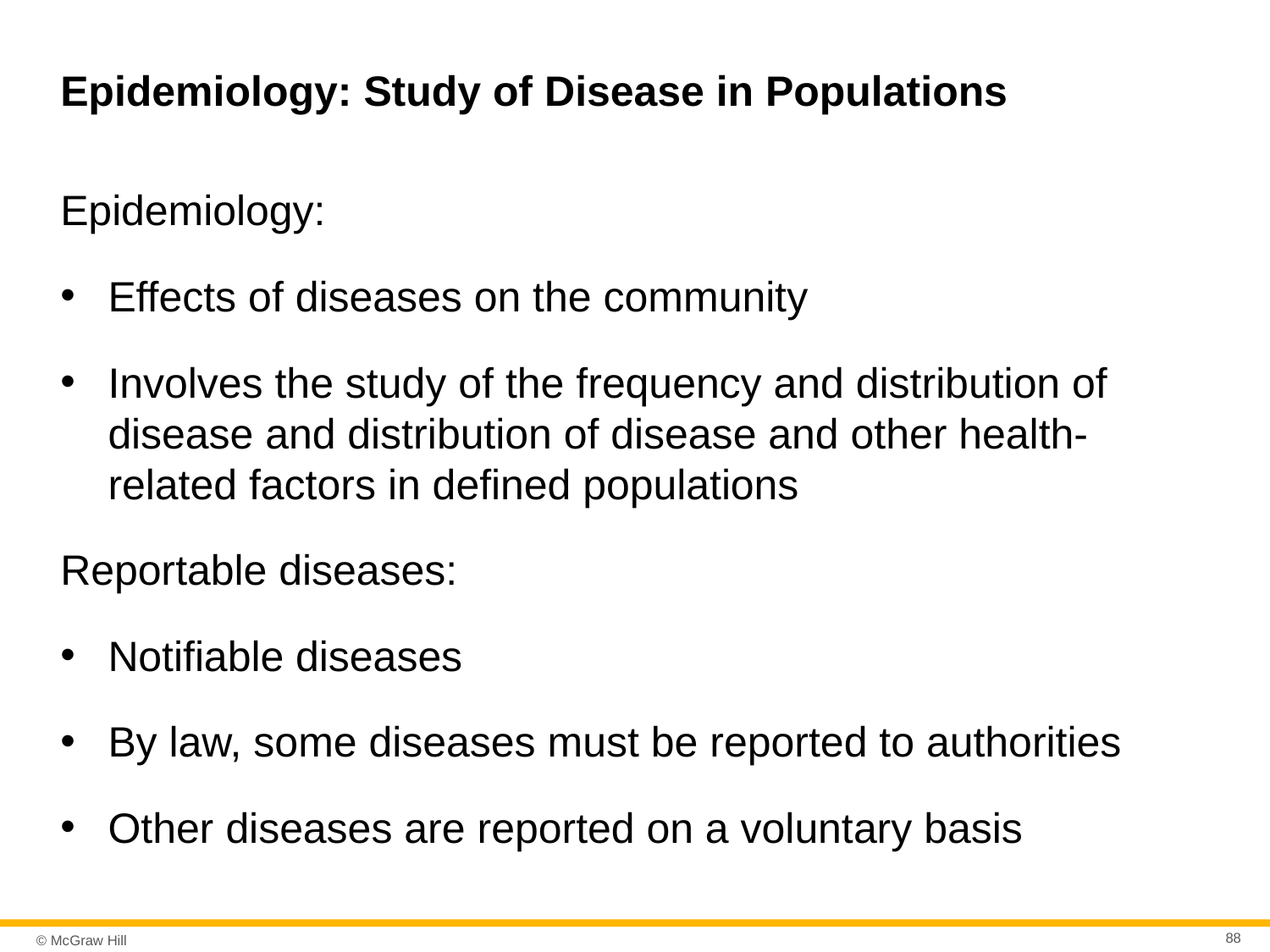

# Epidemiology: Study of Disease in Populations
Epidemiology:
Effects of diseases on the community
Involves the study of the frequency and distribution of disease and distribution of disease and other health-related factors in defined populations
Reportable diseases:
Notifiable diseases
By law, some diseases must be reported to authorities
Other diseases are reported on a voluntary basis